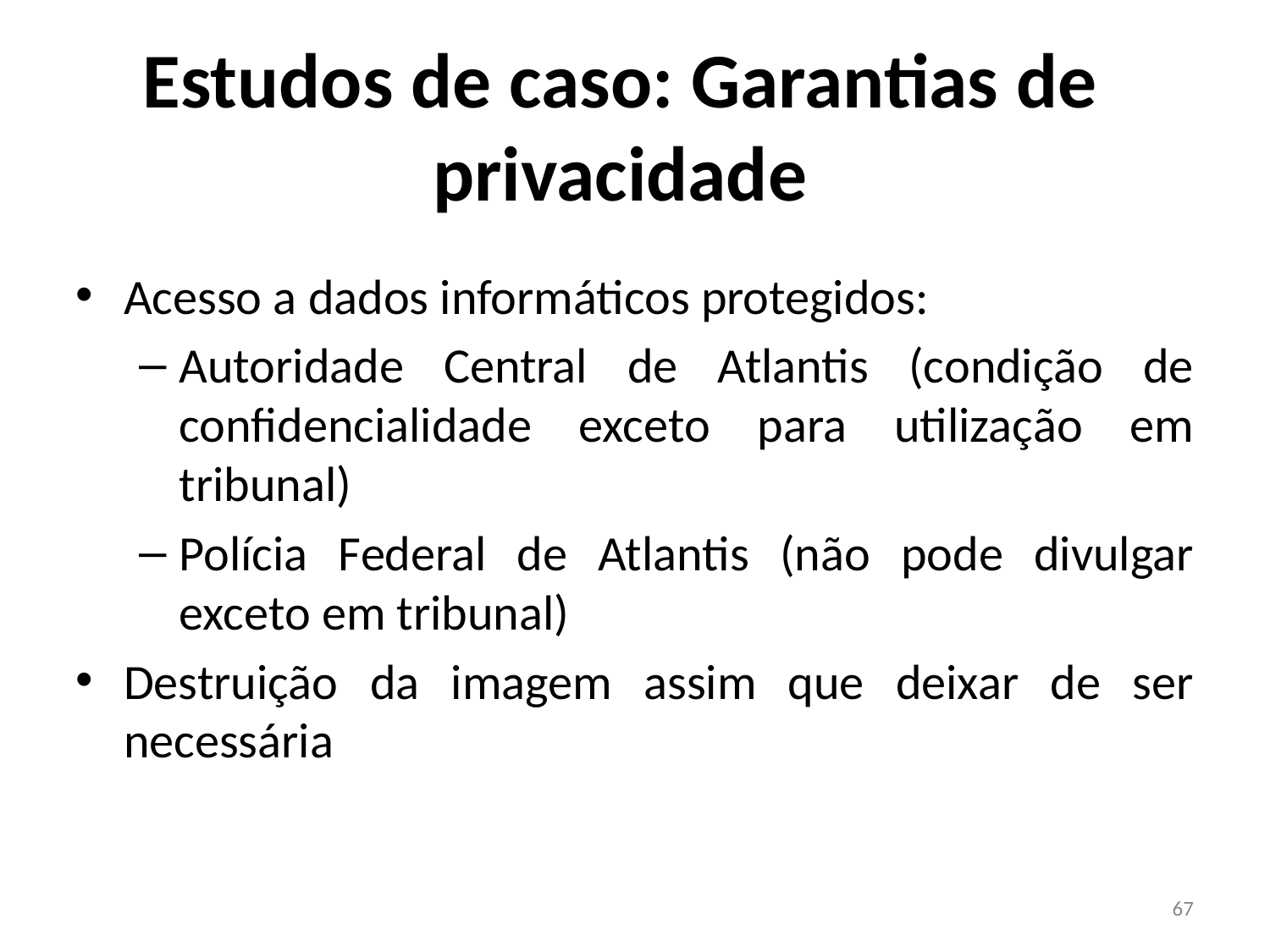

# Estudos de caso: Garantias de privacidade
Acesso a dados informáticos protegidos:
Autoridade Central de Atlantis (condição de confidencialidade exceto para utilização em tribunal)
Polícia Federal de Atlantis (não pode divulgar exceto em tribunal)
Destruição da imagem assim que deixar de ser necessária

67